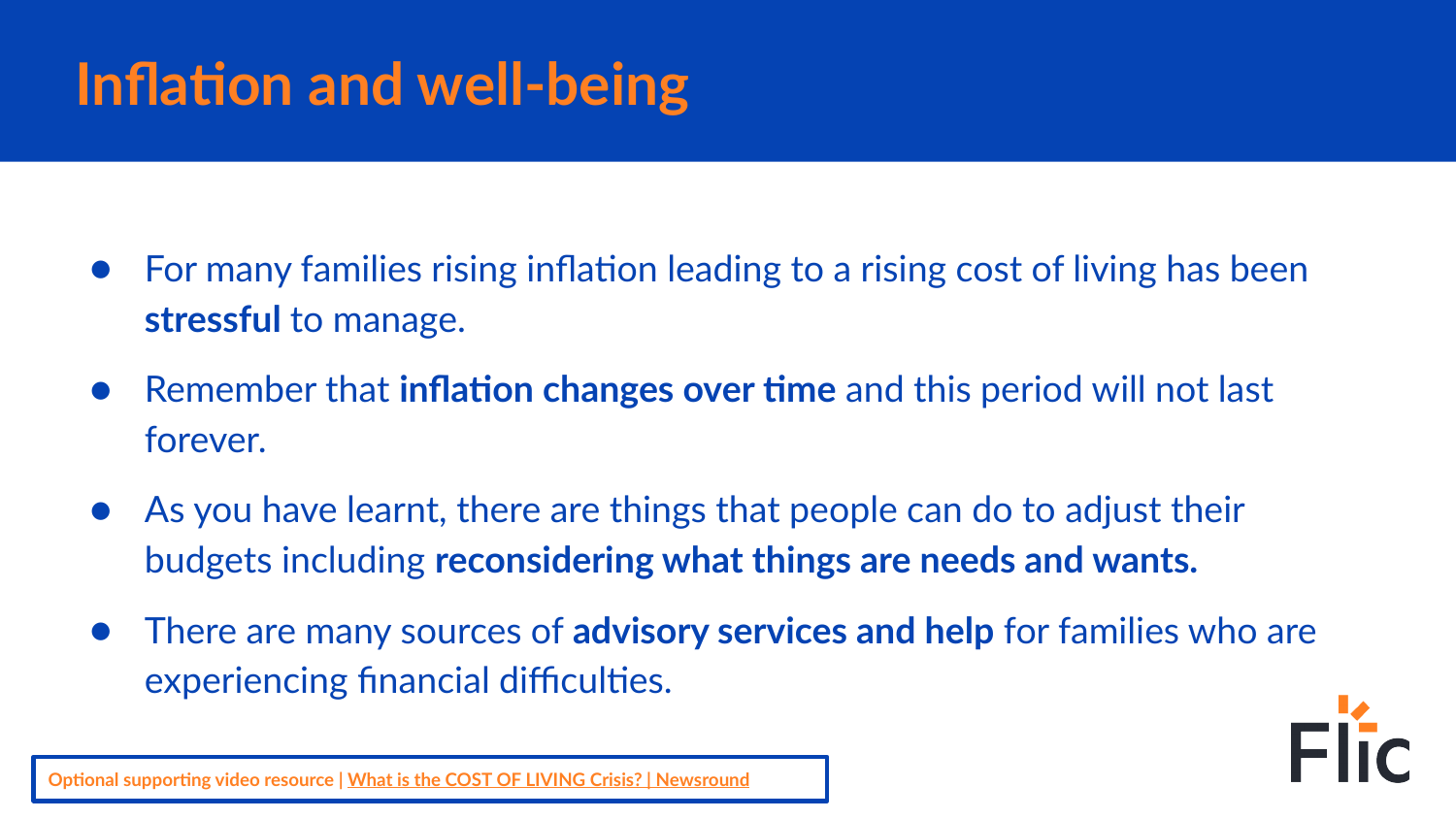

Inflation and well-being
For many families rising inflation leading to a rising cost of living has been stressful to manage.
Remember that inflation changes over time and this period will not last forever.
As you have learnt, there are things that people can do to adjust their budgets including reconsidering what things are needs and wants.
There are many sources of advisory services and help for families who are experiencing financial difficulties.
Optional supporting video resource | What is the COST OF LIVING Crisis? | Newsround